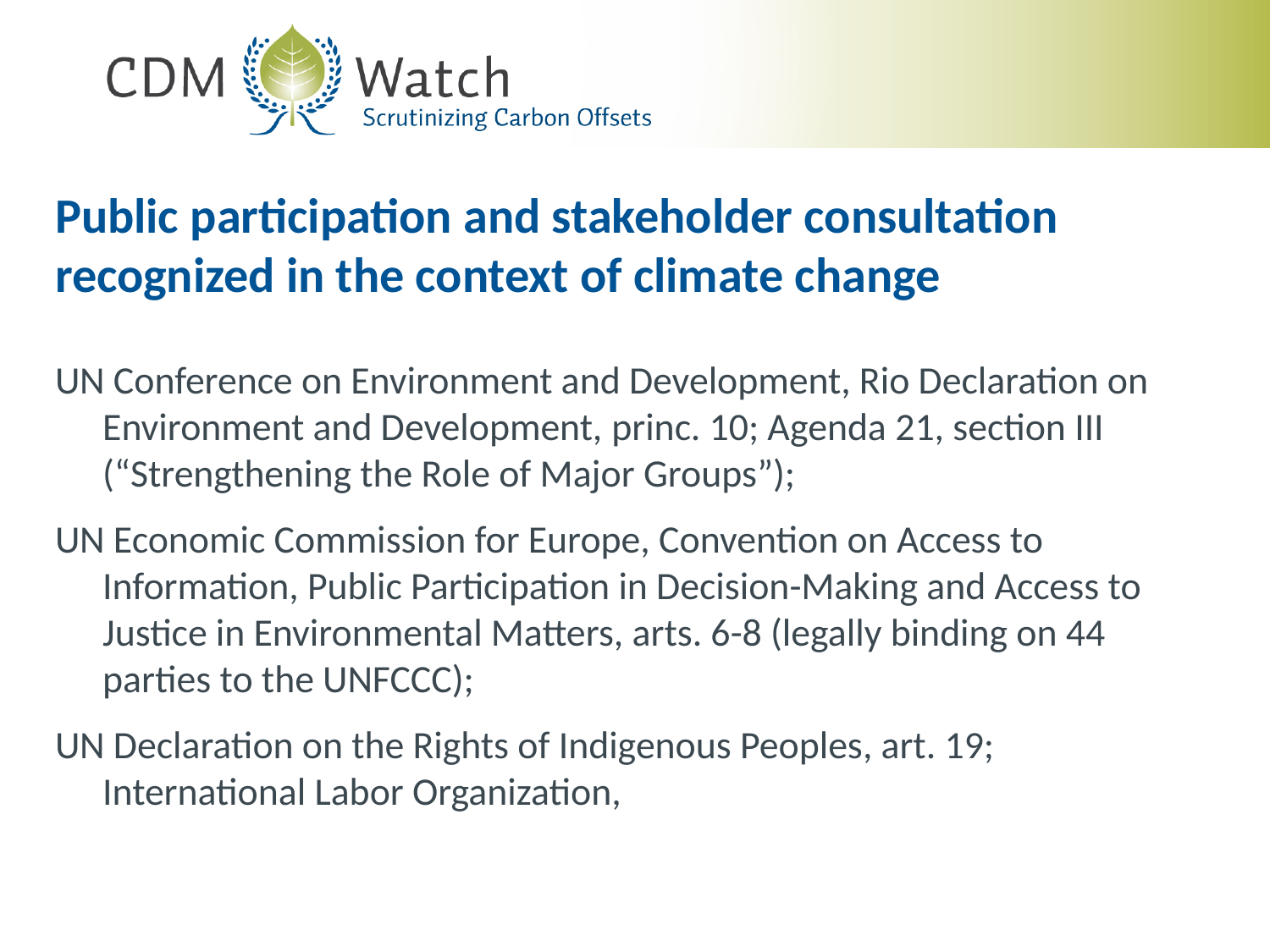

# Public participation and stakeholder consultation recognized in the context of climate change
UN Conference on Environment and Development, Rio Declaration on Environment and Development, princ. 10; Agenda 21, section III (“Strengthening the Role of Major Groups”);
UN Economic Commission for Europe, Convention on Access to Information, Public Participation in Decision-Making and Access to Justice in Environmental Matters, arts. 6-8 (legally binding on 44 parties to the UNFCCC);
UN Declaration on the Rights of Indigenous Peoples, art. 19; International Labor Organization,